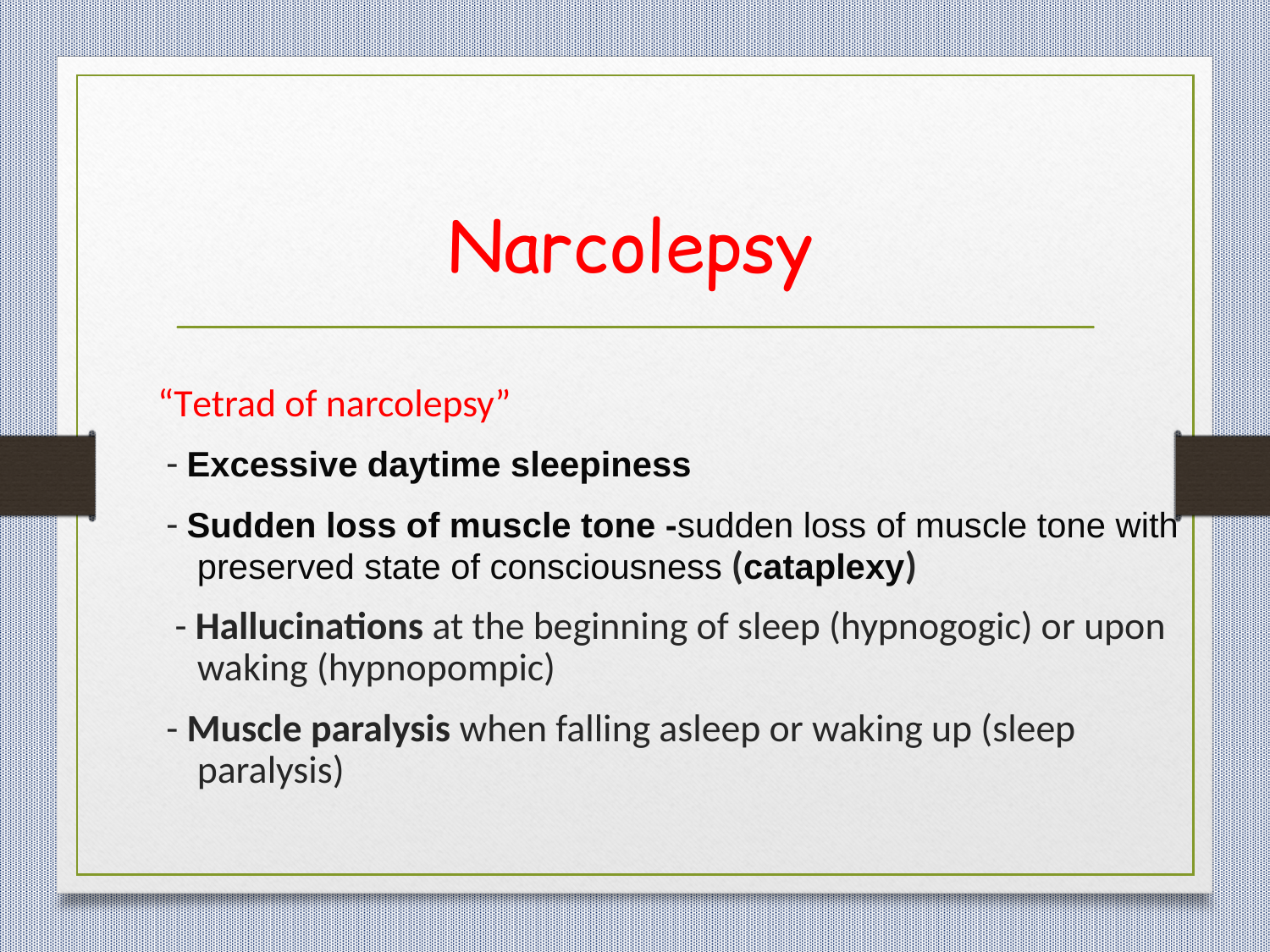

# Narcolepsy

“Tetrad of narcolepsy”
 - Excessive daytime sleepiness
 - Sudden loss of muscle tone -sudden loss of muscle tone with preserved state of consciousness (cataplexy)
  - Hallucinations at the beginning of sleep (hypnogogic) or upon waking (hypnopompic)
 - Muscle paralysis when falling asleep or waking up (sleep paralysis)